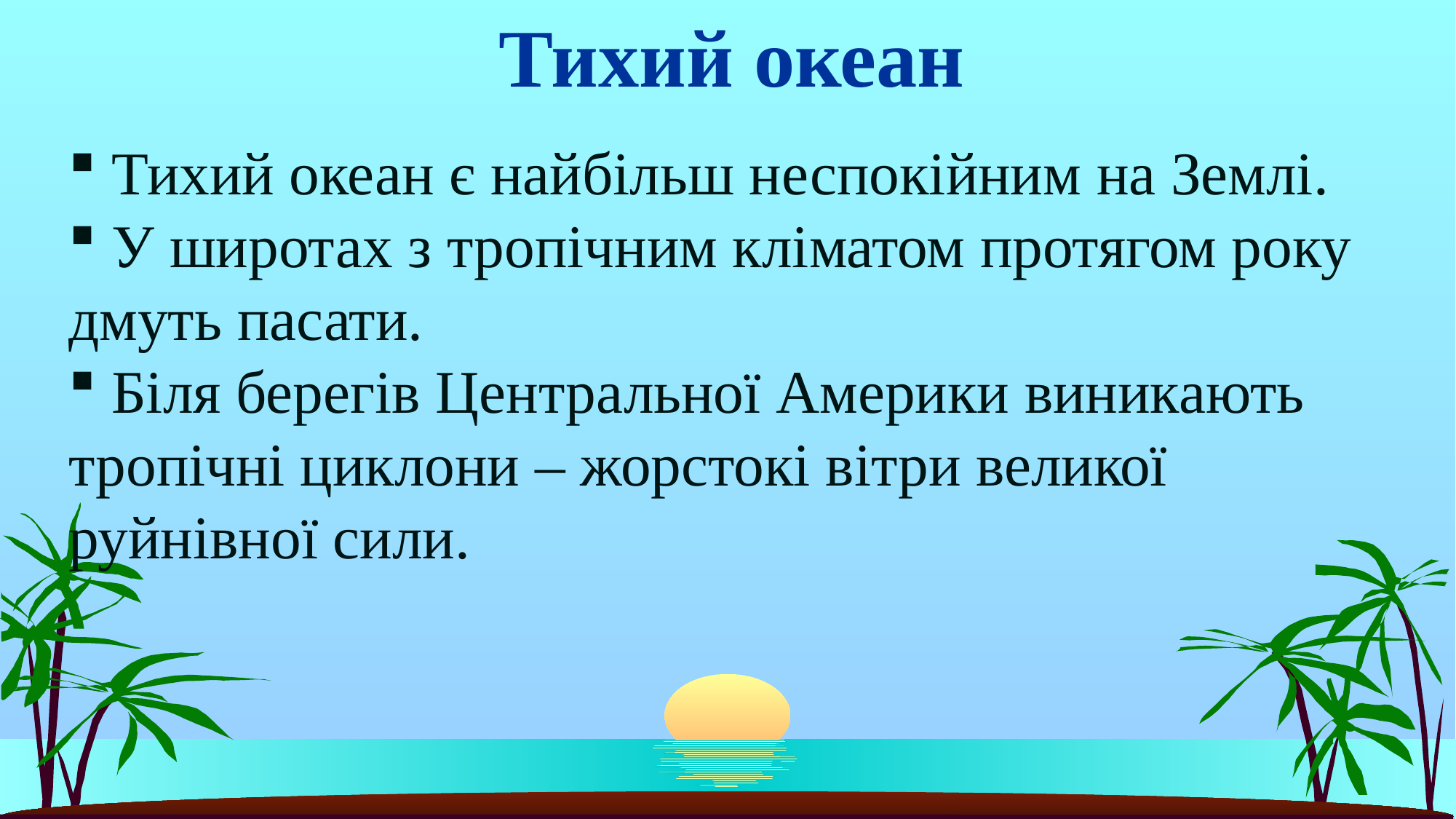

# Тихий океан
 Тихий океан є найбільш неспокійним на Землі.
 У широтах з тропічним кліматом протягом року дмуть пасати.
 Біля берегів Центральної Америки виникають тропічні циклони – жорстокі вітри великої руйнівної сили.